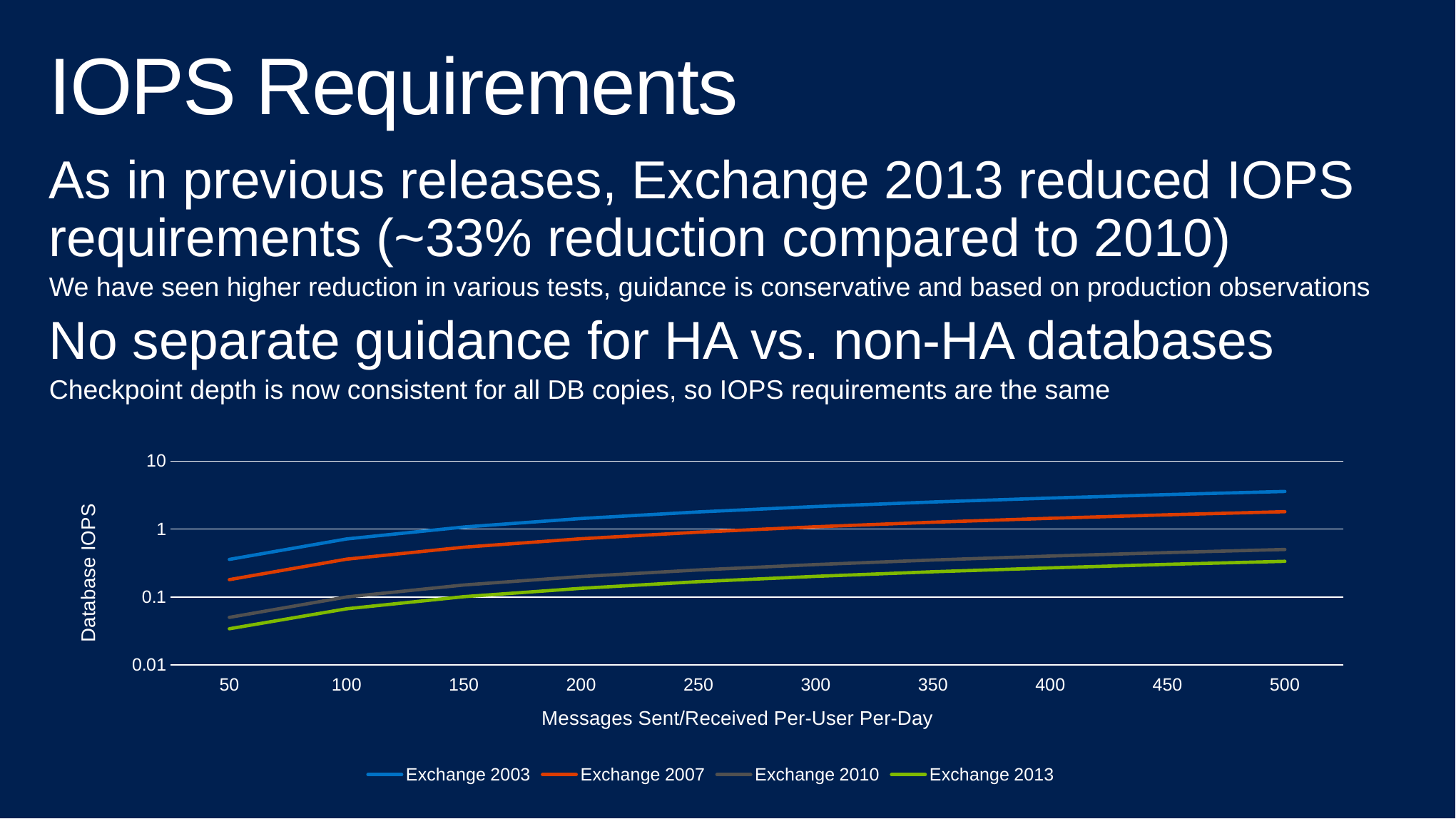

# IOPS Requirements
As in previous releases, Exchange 2013 reduced IOPS requirements (~33% reduction compared to 2010)
We have seen higher reduction in various tests, guidance is conservative and based on production observations
No separate guidance for HA vs. non-HA databases
Checkpoint depth is now consistent for all DB copies, so IOPS requirements are the same

### Chart

| Category | Exchange 2003 | Exchange 2007 | Exchange 2010 | Exchange 2013 |
|---|---|---|---|---|
| 50 | 0.35715 | 0.18 | 0.05 | 0.034 |
| 100 | 0.7143 | 0.36 | 0.1 | 0.067 |
| 150 | 1.07145 | 0.54 | 0.15 | 0.101 |
| 200 | 1.4286 | 0.72 | 0.2 | 0.134 |
| 250 | 1.78575 | 0.9 | 0.25 | 0.168 |
| 300 | 2.1429 | 1.08 | 0.3 | 0.201 |
| 350 | 2.50005 | 1.26 | 0.35 | 0.235 |
| 400 | 2.8572 | 1.44 | 0.4 | 0.268 |
| 450 | 3.21435 | 1.6199999999999999 | 0.45 | 0.302 |
| 500 | 3.5715 | 1.8 | 0.5 | 0.335 |